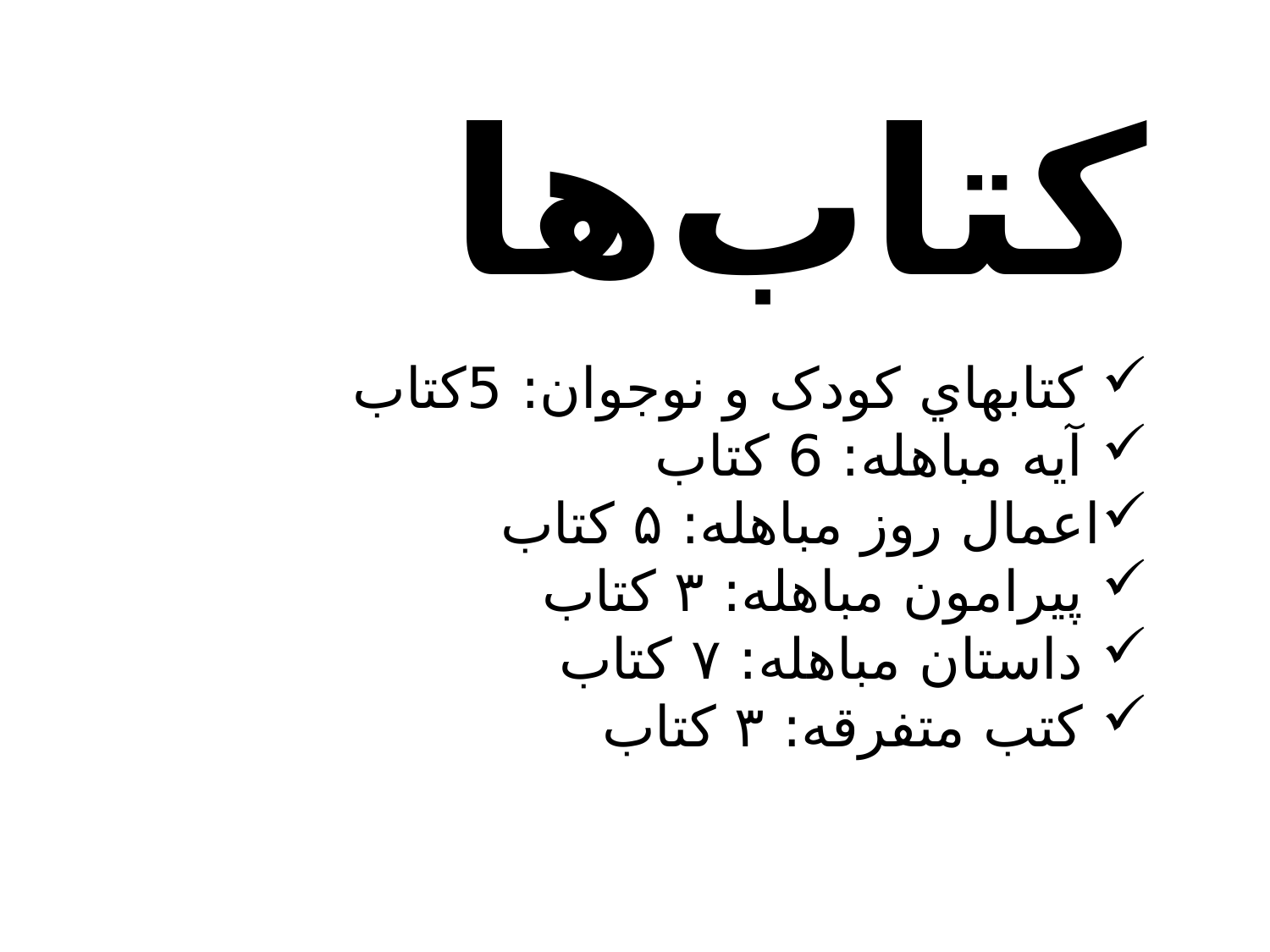

کتاب‌ها
 کتابهاي کودک و نوجوان: 5کتاب
 آيه مباهله: 6 کتاب
اعمال روز مباهله: ۵ کتاب
 پيرامون مباهله: ۳ کتاب
 داستان مباهله: ۷ کتاب
 کتب متفرقه: ۳ کتاب